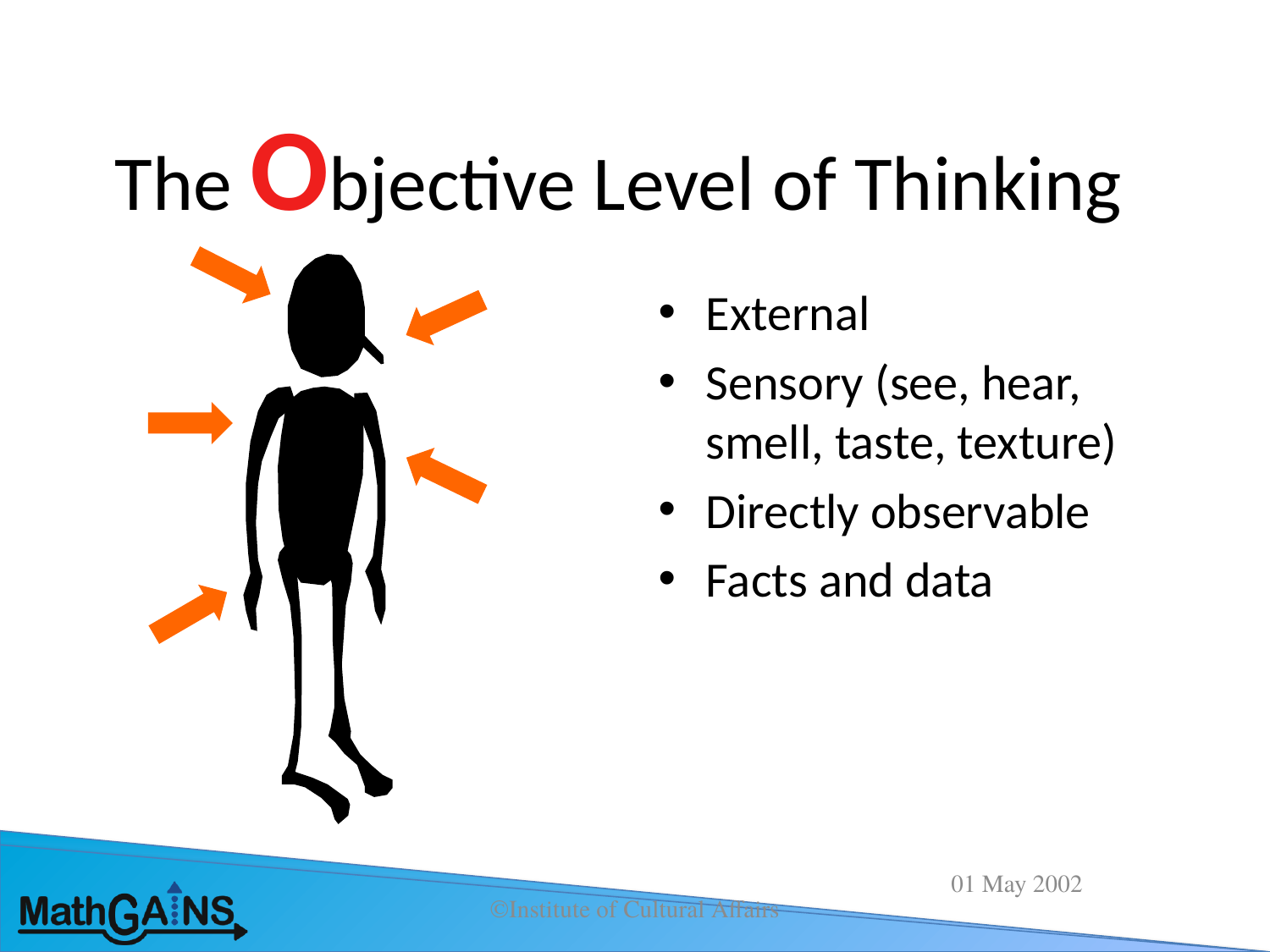

# The Objective Level of Thinking

External
Sensory (see, hear, smell, taste, texture)
Directly observable
Facts and data

01 May 2002
©Institute of Cultural Affairs